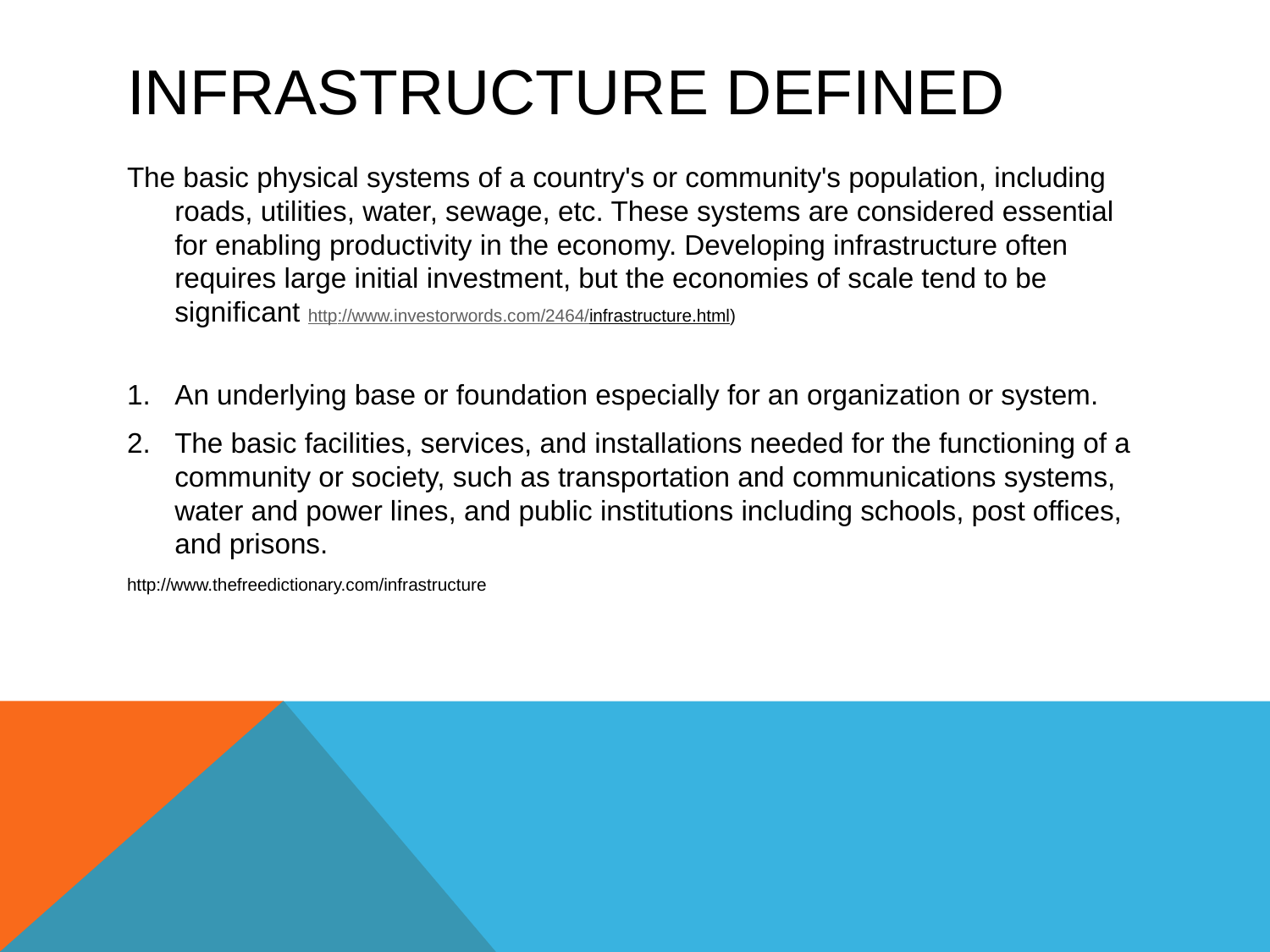

# Infrastructure Defined
The basic physical systems of a country's or community's population, including roads, utilities, water, sewage, etc. These systems are considered essential for enabling productivity in the economy. Developing infrastructure often requires large initial investment, but the economies of scale tend to be significant http://www.investorwords.com/2464/infrastructure.html)

An underlying base or foundation especially for an organization or system.
The basic facilities, services, and installations needed for the functioning of a community or society, such as transportation and communications systems, water and power lines, and public institutions including schools, post offices, and prisons.
http://www.thefreedictionary.com/infrastructure